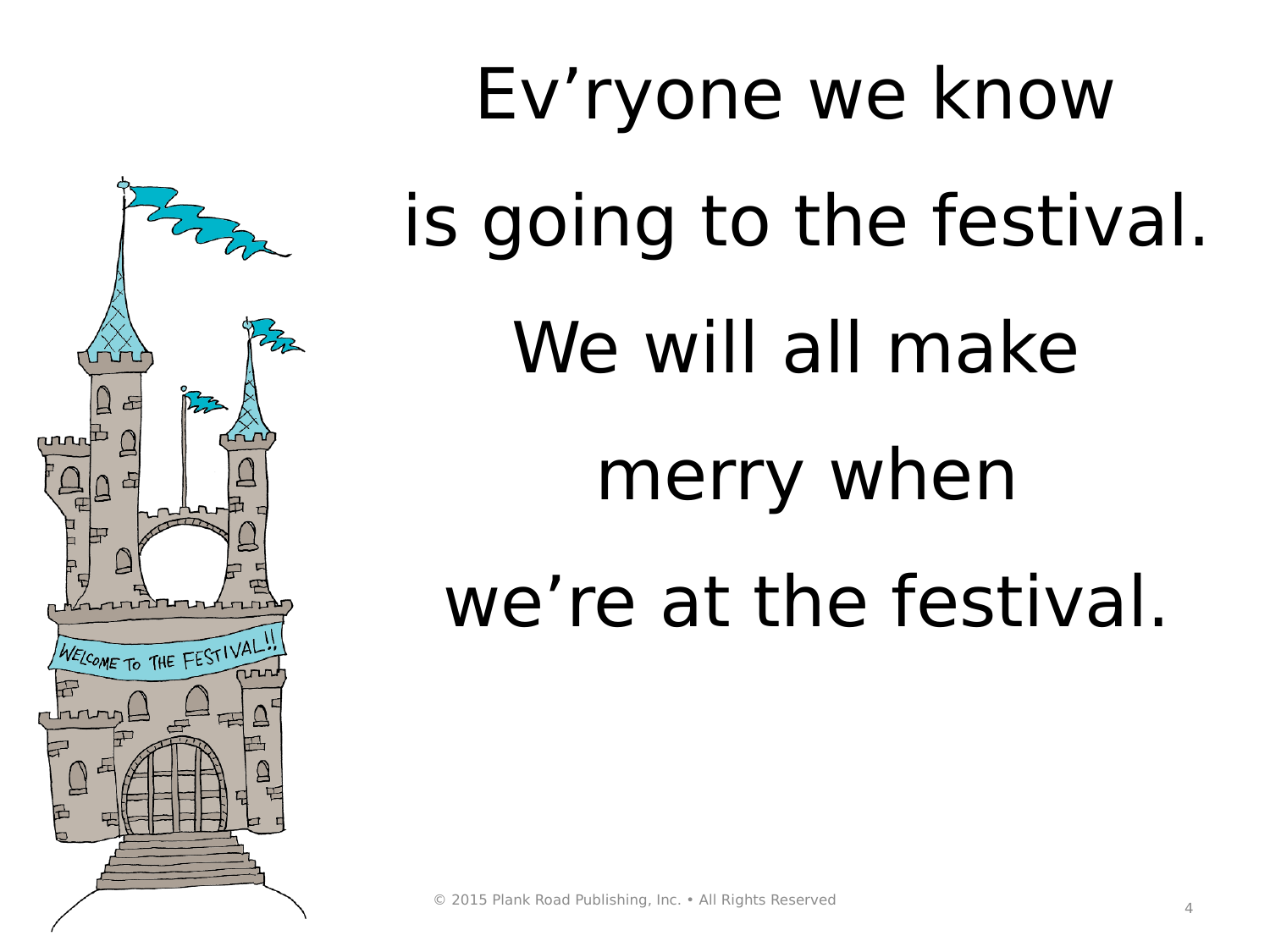

Ev’ryone we know
is going to the festival.
We will all make
merry when
we’re at the festival.
4